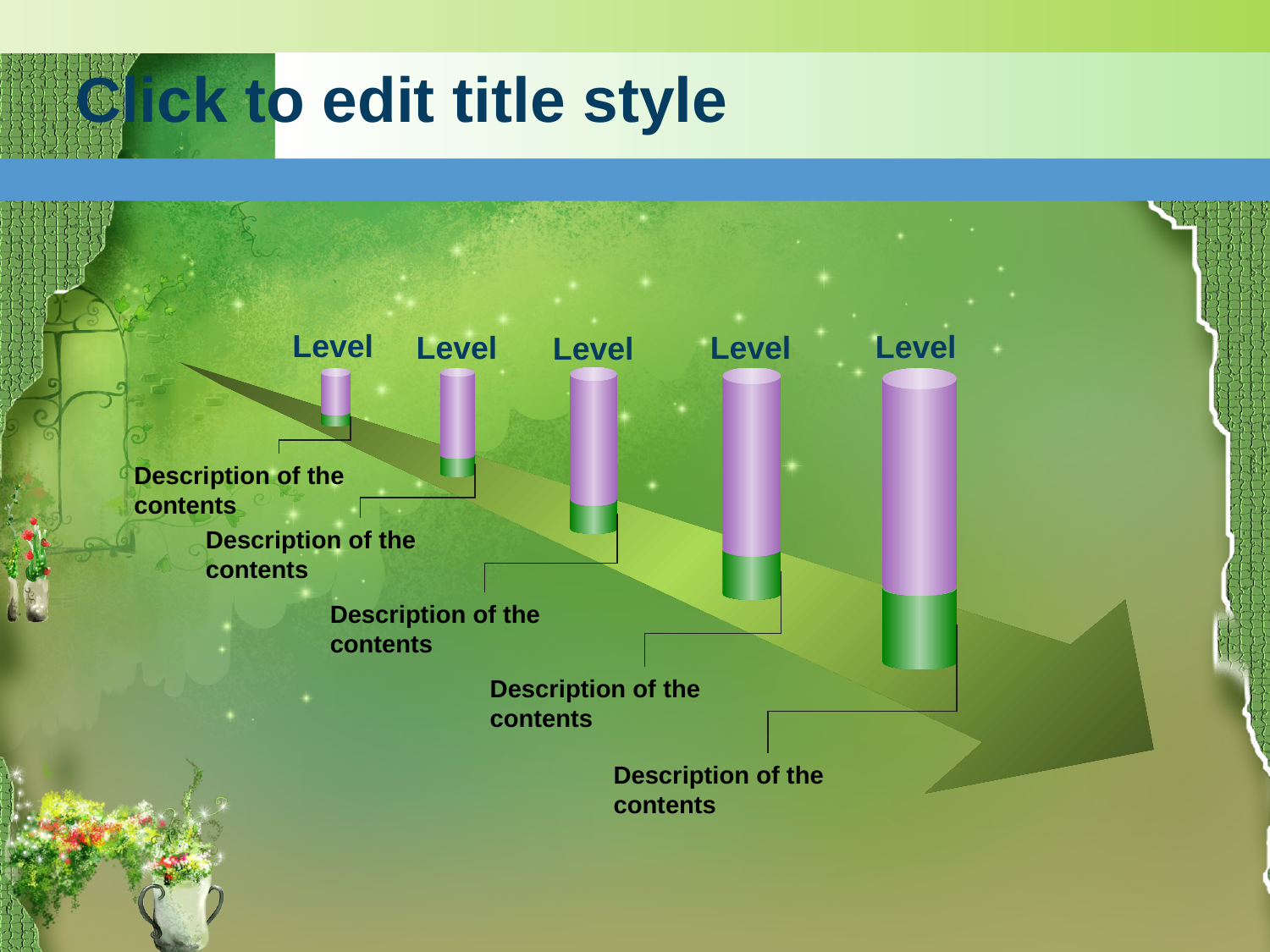

# Click to edit title style
Level 1
Level 5
Level 4
Level 2
Level 3

Description of the contents

Description of the contents

Description of the contents
Description of the contents
Description of the contents